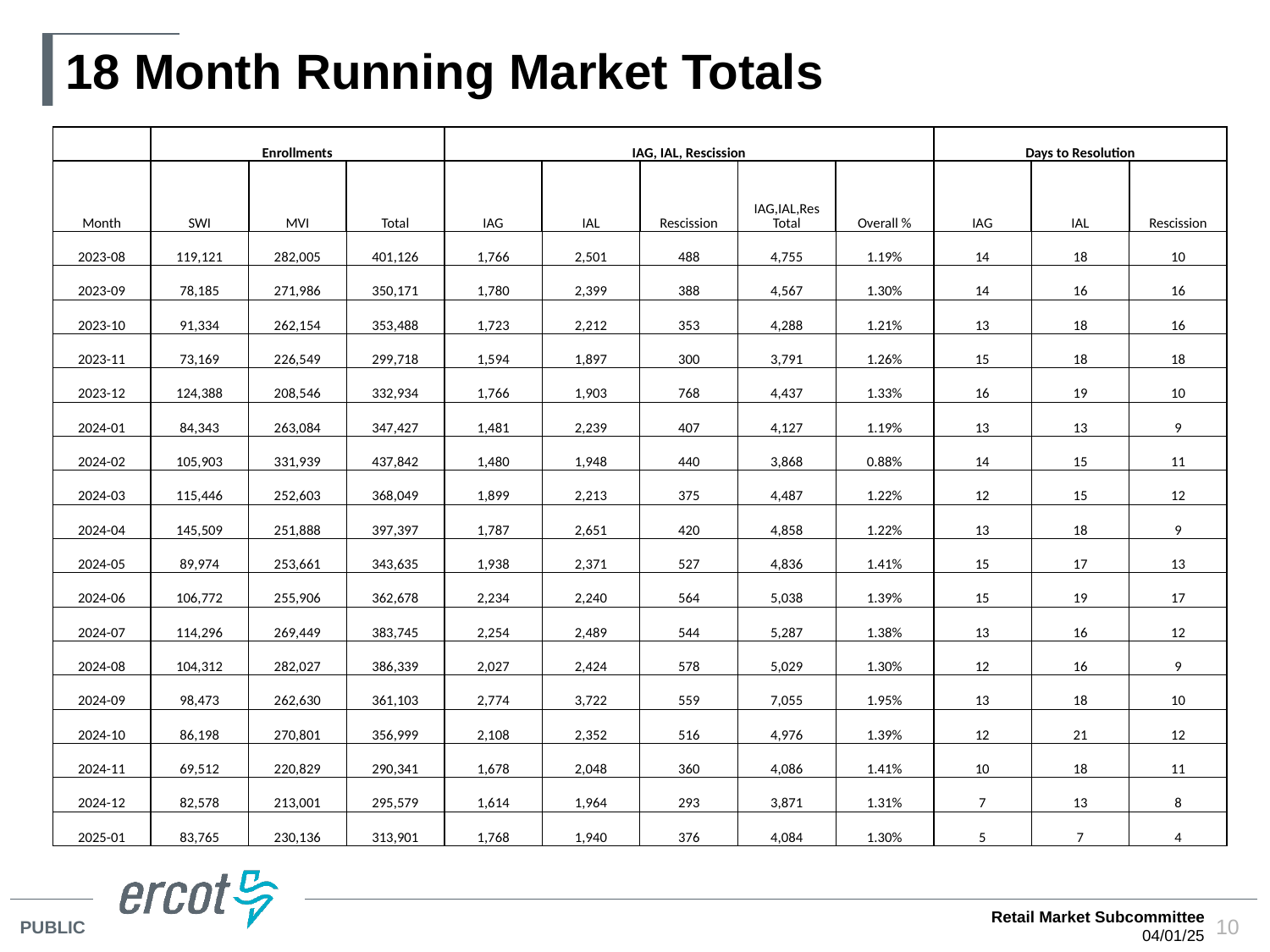

# 18 Month Running Market Totals
|  | Enrollments |  |  | IAG, IAL, Rescission |  |  |  |  | Days to Resolution |  |  |
| --- | --- | --- | --- | --- | --- | --- | --- | --- | --- | --- | --- |
| Month | SWI | MVI | Total | IAG | IAL | Rescission | IAG,IAL,Res Total | Overall % | IAG | IAL | Rescission |
| 2023-08 | 119,121 | 282,005 | 401,126 | 1,766 | 2,501 | 488 | 4,755 | 1.19% | 14 | 18 | 10 |
| 2023-09 | 78,185 | 271,986 | 350,171 | 1,780 | 2,399 | 388 | 4,567 | 1.30% | 14 | 16 | 16 |
| 2023-10 | 91,334 | 262,154 | 353,488 | 1,723 | 2,212 | 353 | 4,288 | 1.21% | 13 | 18 | 16 |
| 2023-11 | 73,169 | 226,549 | 299,718 | 1,594 | 1,897 | 300 | 3,791 | 1.26% | 15 | 18 | 18 |
| 2023-12 | 124,388 | 208,546 | 332,934 | 1,766 | 1,903 | 768 | 4,437 | 1.33% | 16 | 19 | 10 |
| 2024-01 | 84,343 | 263,084 | 347,427 | 1,481 | 2,239 | 407 | 4,127 | 1.19% | 13 | 13 | 9 |
| 2024-02 | 105,903 | 331,939 | 437,842 | 1,480 | 1,948 | 440 | 3,868 | 0.88% | 14 | 15 | 11 |
| 2024-03 | 115,446 | 252,603 | 368,049 | 1,899 | 2,213 | 375 | 4,487 | 1.22% | 12 | 15 | 12 |
| 2024-04 | 145,509 | 251,888 | 397,397 | 1,787 | 2,651 | 420 | 4,858 | 1.22% | 13 | 18 | 9 |
| 2024-05 | 89,974 | 253,661 | 343,635 | 1,938 | 2,371 | 527 | 4,836 | 1.41% | 15 | 17 | 13 |
| 2024-06 | 106,772 | 255,906 | 362,678 | 2,234 | 2,240 | 564 | 5,038 | 1.39% | 15 | 19 | 17 |
| 2024-07 | 114,296 | 269,449 | 383,745 | 2,254 | 2,489 | 544 | 5,287 | 1.38% | 13 | 16 | 12 |
| 2024-08 | 104,312 | 282,027 | 386,339 | 2,027 | 2,424 | 578 | 5,029 | 1.30% | 12 | 16 | 9 |
| 2024-09 | 98,473 | 262,630 | 361,103 | 2,774 | 3,722 | 559 | 7,055 | 1.95% | 13 | 18 | 10 |
| 2024-10 | 86,198 | 270,801 | 356,999 | 2,108 | 2,352 | 516 | 4,976 | 1.39% | 12 | 21 | 12 |
| 2024-11 | 69,512 | 220,829 | 290,341 | 1,678 | 2,048 | 360 | 4,086 | 1.41% | 10 | 18 | 11 |
| 2024-12 | 82,578 | 213,001 | 295,579 | 1,614 | 1,964 | 293 | 3,871 | 1.31% | 7 | 13 | 8 |
| 2025-01 | 83,765 | 230,136 | 313,901 | 1,768 | 1,940 | 376 | 4,084 | 1.30% | 5 | 7 | 4 |
Retail Market Subcommittee
04/01/25
10